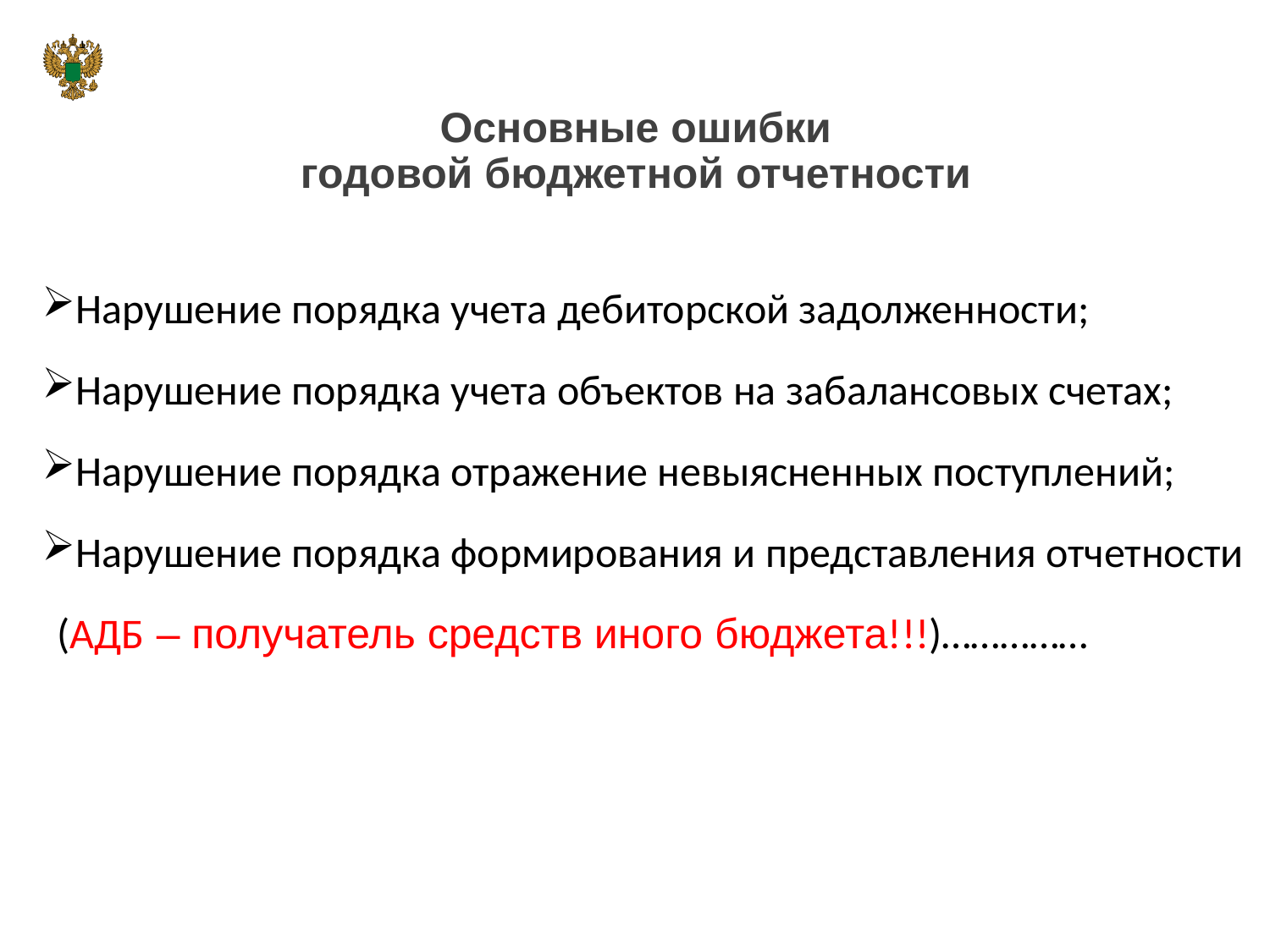

Основные ошибки
годовой бюджетной отчетности
Нарушение порядка учета дебиторской задолженности;
Нарушение порядка учета объектов на забалансовых счетах;
Нарушение порядка отражение невыясненных поступлений;
Нарушение порядка формирования и представления отчетности (АДБ – получатель средств иного бюджета!!!)……………
1